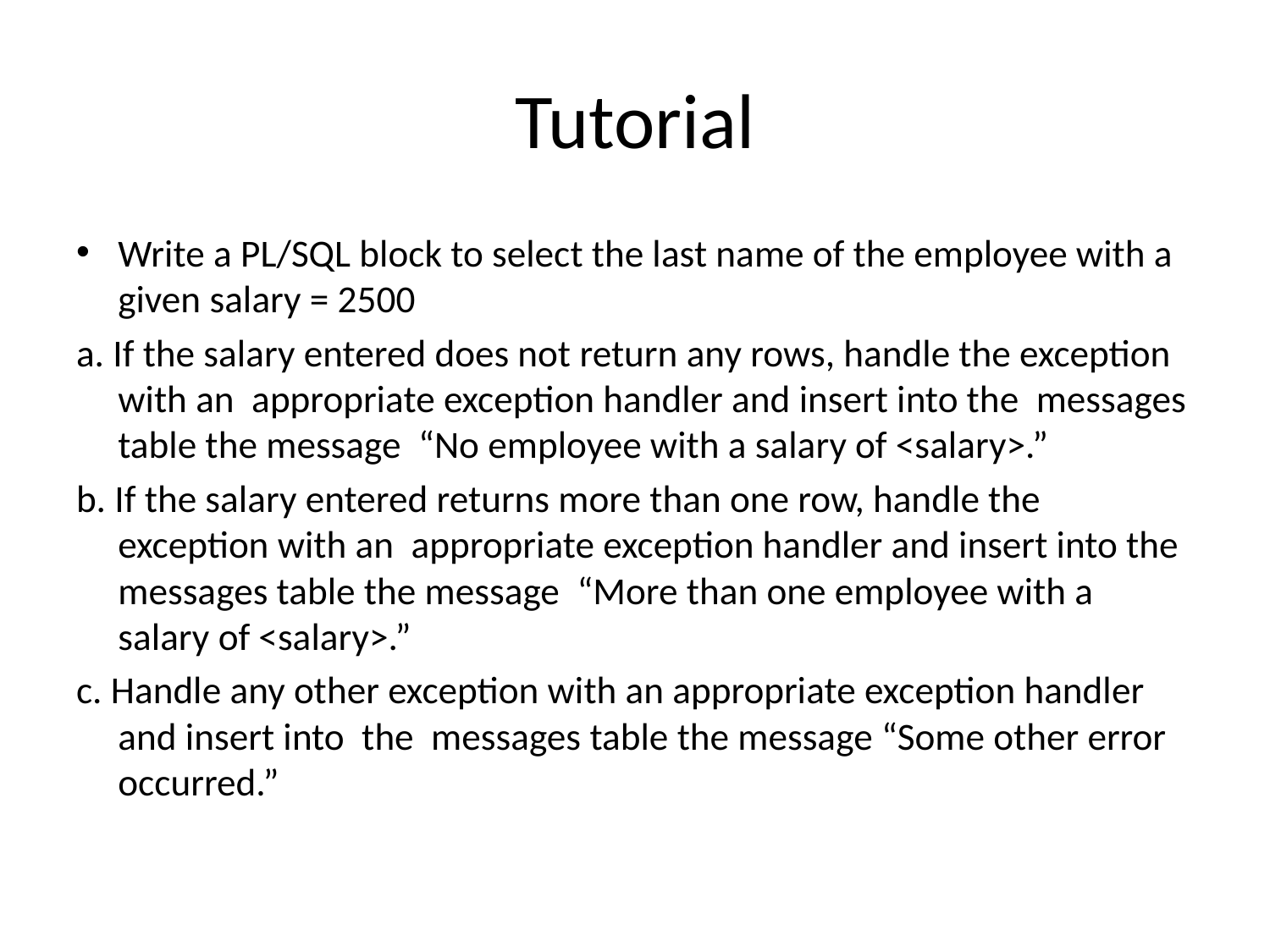

# Tutorial
Write a PL/SQL block to select the last name of the employee with a given salary = 2500
a. If the salary entered does not return any rows, handle the exception with an  appropriate exception handler and insert into the  messages table the message  “No employee with a salary of <salary>.”
b. If the salary entered returns more than one row, handle the exception with an  appropriate exception handler and insert into the  messages table the message  “More than one employee with a salary of <salary>.”
c. Handle any other exception with an appropriate exception handler and insert into  the  messages table the message “Some other error occurred.”